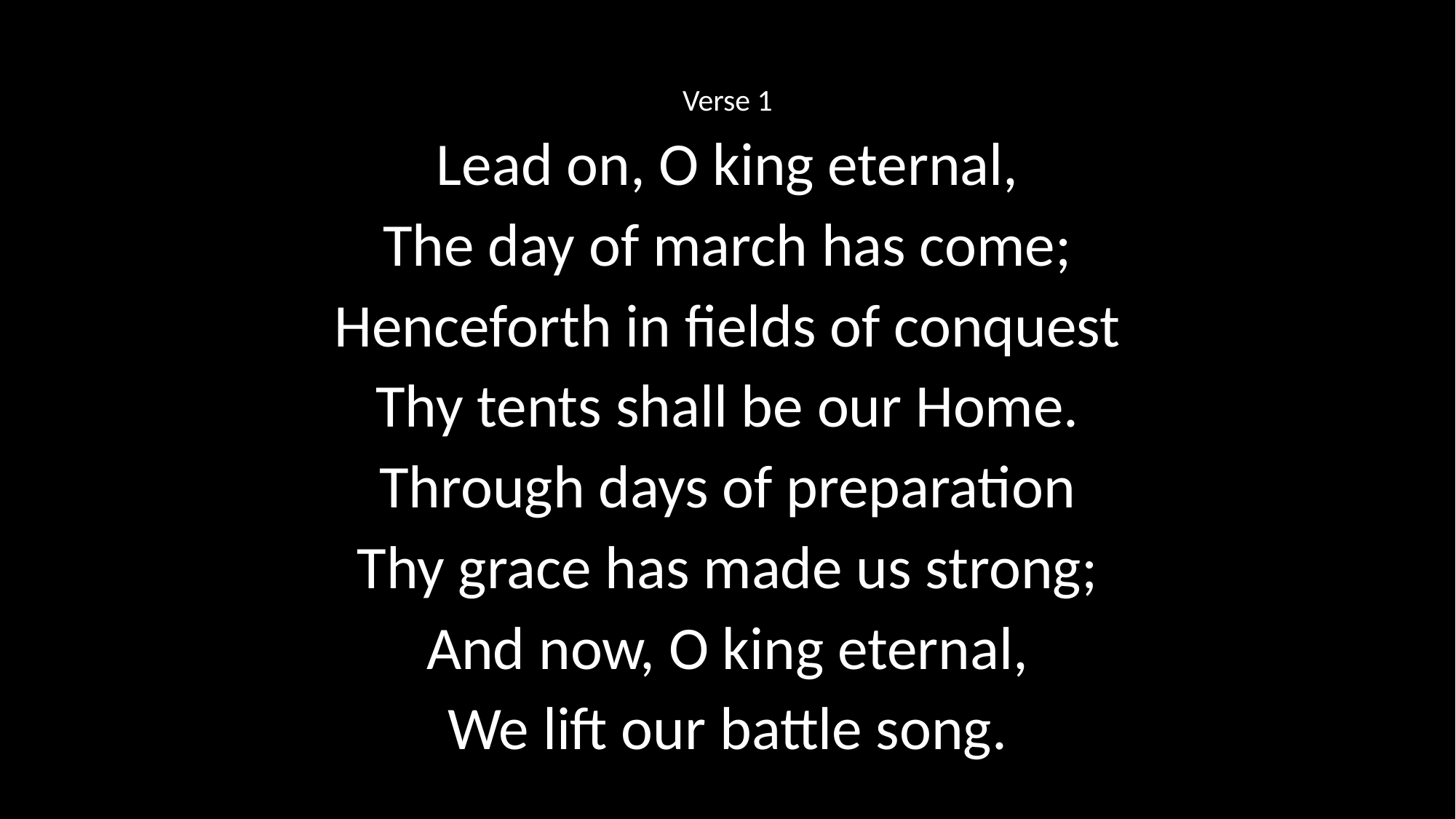

Verse 1
Lead on, O king eternal,
The day of march has come;
Henceforth in fields of conquest
Thy tents shall be our Home.
Through days of preparation
Thy grace has made us strong;
And now, O king eternal,
We lift our battle song.